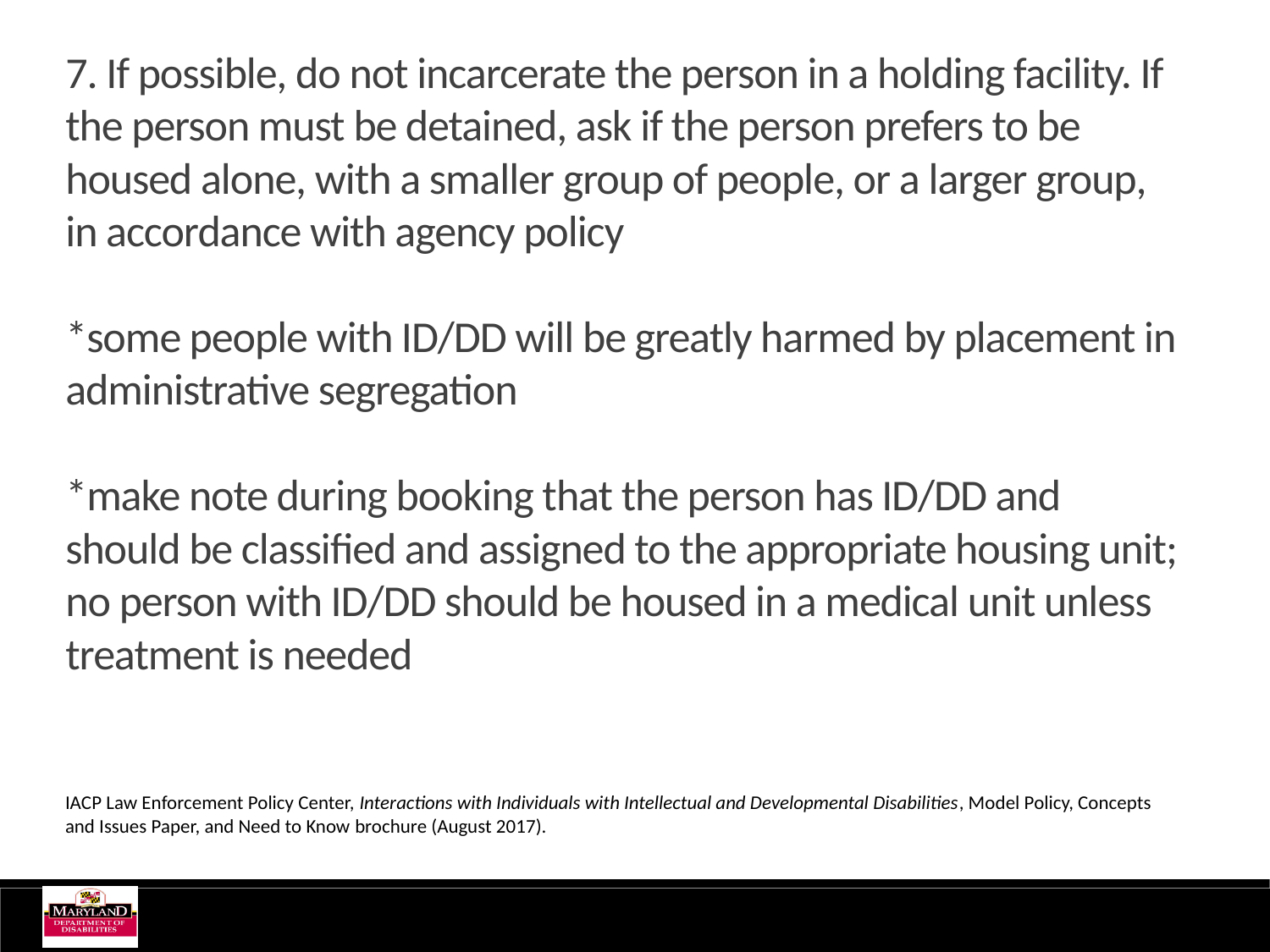

7. If possible, do not incarcerate the person in a holding facility. If the person must be detained, ask if the person prefers to be housed alone, with a smaller group of people, or a larger group, in accordance with agency policy
*some people with ID/DD will be greatly harmed by placement in administrative segregation
*make note during booking that the person has ID/DD and should be classified and assigned to the appropriate housing unit; no person with ID/DD should be housed in a medical unit unless treatment is needed
IACP Law Enforcement Policy Center, Interactions with Individuals with Intellectual and Developmental Disabilities, Model Policy, Concepts and Issues Paper, and Need to Know brochure (August 2017).